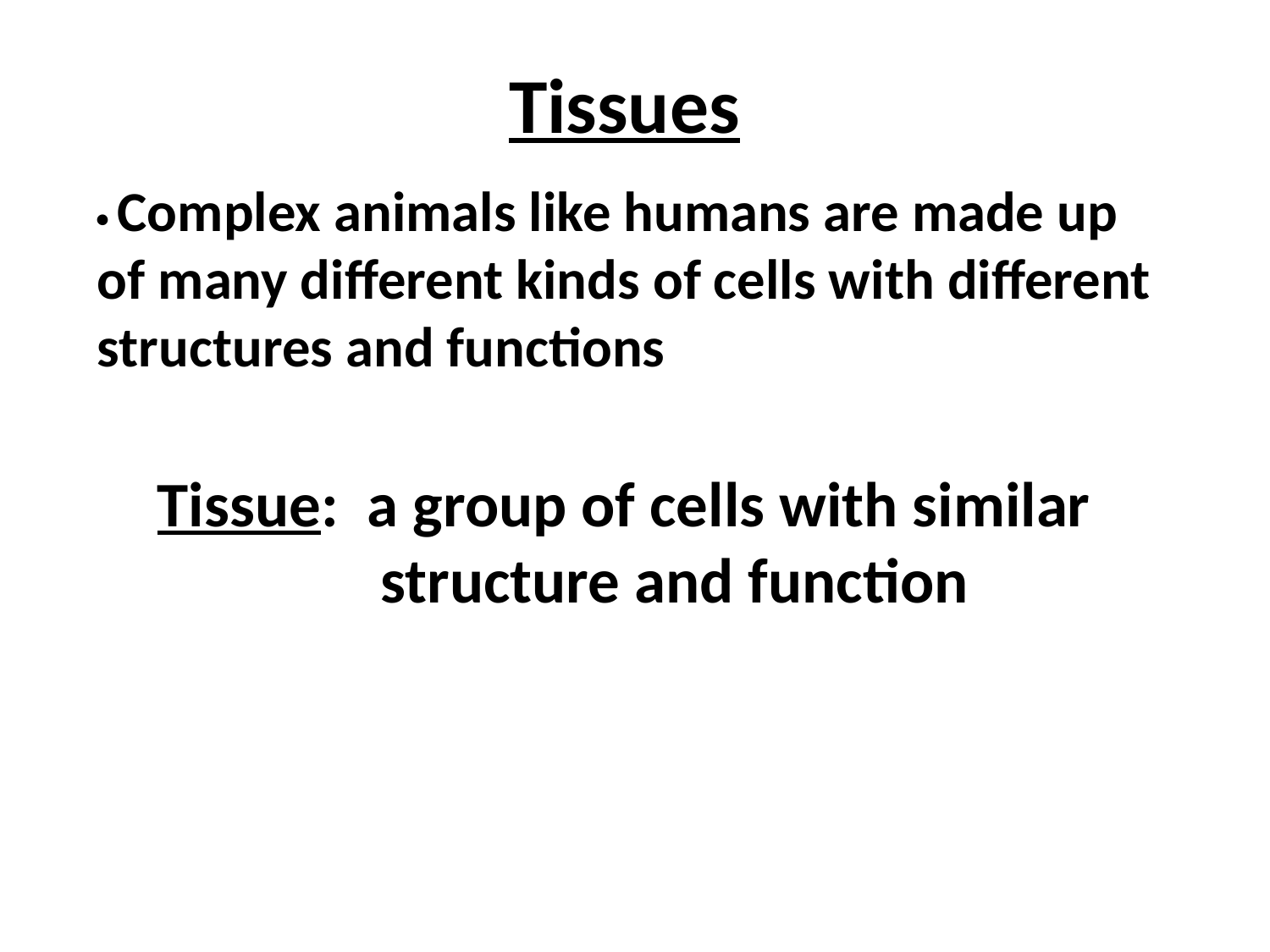

# Tissues
• Complex animals like humans are made up of many different kinds of cells with different structures and functions
Tissue:  a group of cells with similar
       structure and function